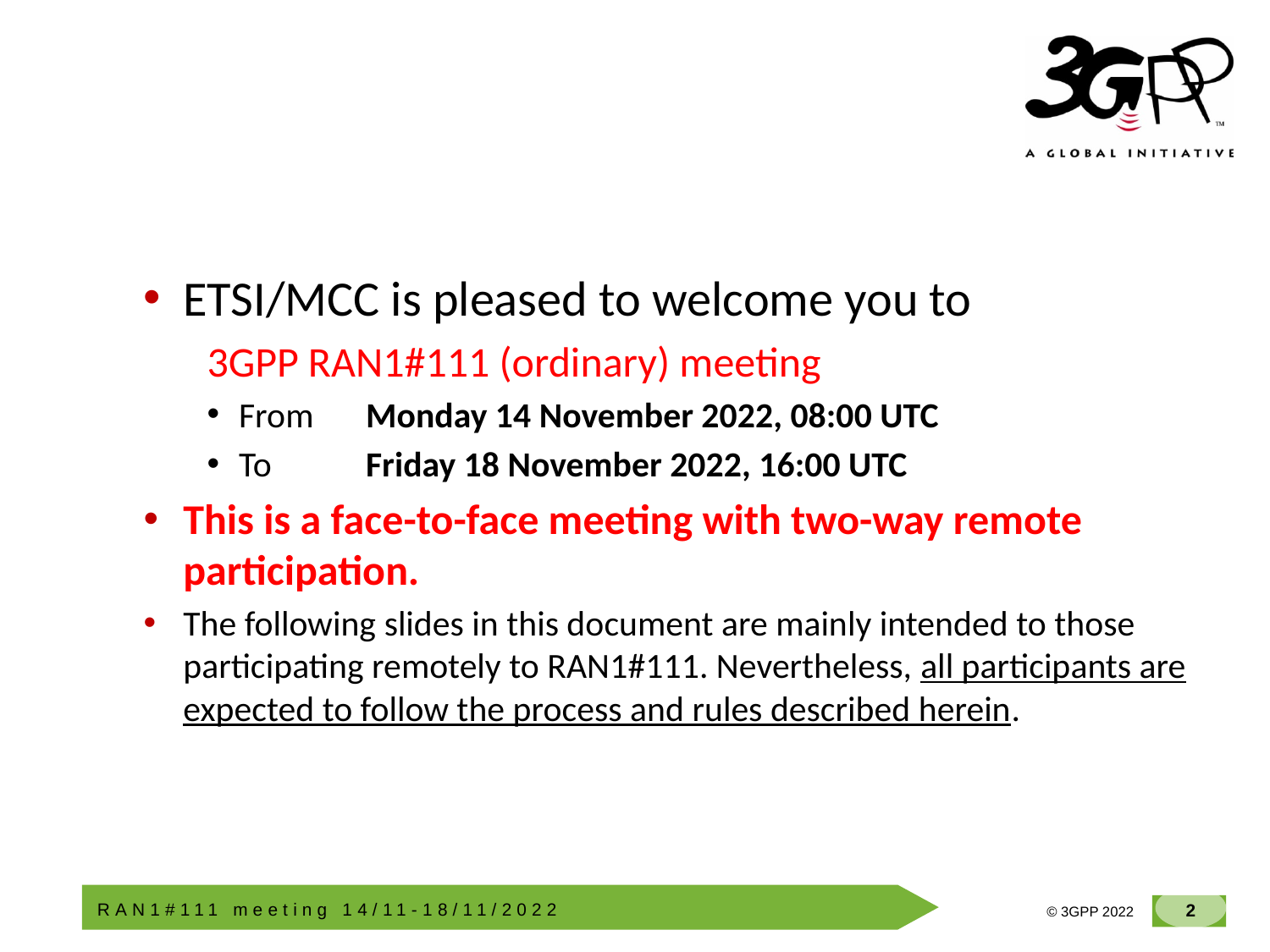

ETSI/MCC is pleased to welcome you to
3GPP RAN1#111 (ordinary) meeting
From 	Monday 14 November 2022, 08:00 UTC
To 	Friday 18 November 2022, 16:00 UTC
This is a face-to-face meeting with two-way remote participation.
The following slides in this document are mainly intended to those participating remotely to RAN1#111. Nevertheless, all participants are expected to follow the process and rules described herein.